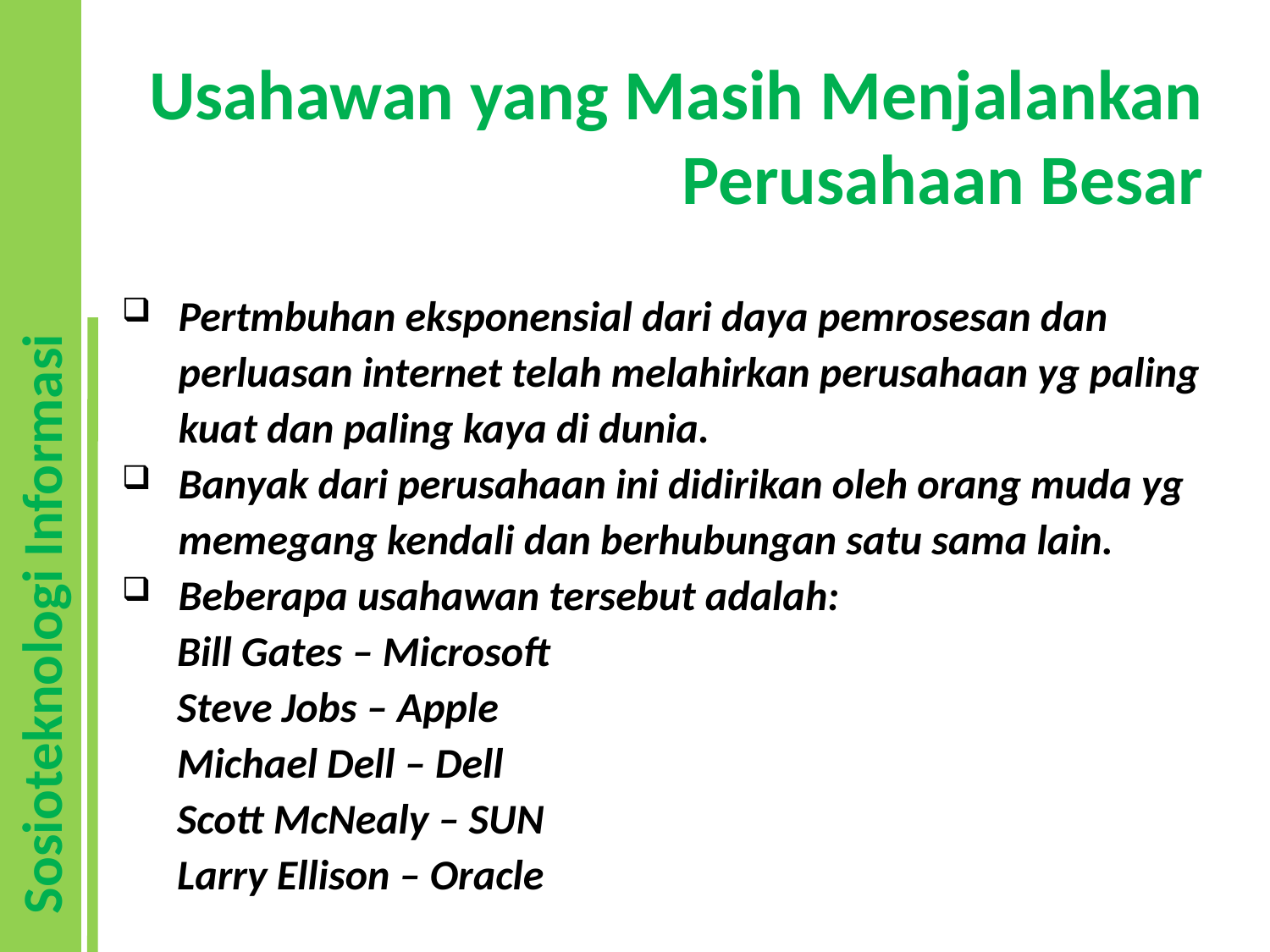

# Usahawan yang Masih Menjalankan Perusahaan Besar
Pertmbuhan eksponensial dari daya pemrosesan dan perluasan internet telah melahirkan perusahaan yg paling kuat dan paling kaya di dunia.
Banyak dari perusahaan ini didirikan oleh orang muda yg memegang kendali dan berhubungan satu sama lain.
Beberapa usahawan tersebut adalah:
Bill Gates – Microsoft
Steve Jobs – Apple
Michael Dell – Dell
Scott McNealy – SUN
Larry Ellison – Oracle